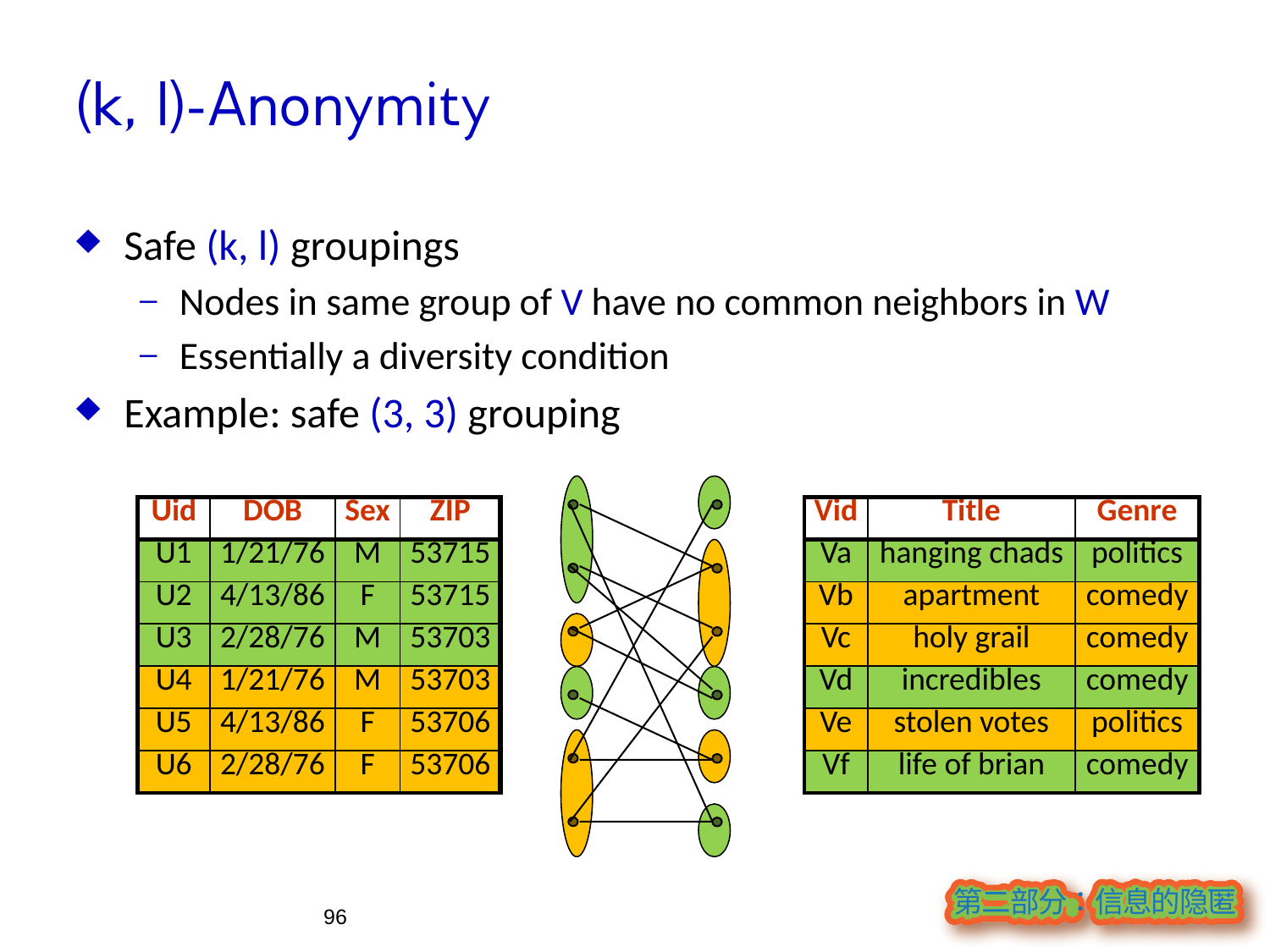

(k, l)-Anonymity
Safe (k, l) groupings
Nodes in same group of V have no common neighbors in W
Essentially a diversity condition
Example: safe (3, 3) grouping

| Uid | DOB | Sex | ZIP |
| --- | --- | --- | --- |
| U1 | 1/21/76 | M | 53715 |
| U2 | 4/13/86 | F | 53715 |
| U3 | 2/28/76 | M | 53703 |
| U4 | 1/21/76 | M | 53703 |
| U5 | 4/13/86 | F | 53706 |
| U6 | 2/28/76 | F | 53706 |
| Vid | Title | Genre |
| --- | --- | --- |
| Va | hanging chads | politics |
| Vb | apartment | comedy |
| Vc | holy grail | comedy |
| Vd | incredibles | comedy |
| Ve | stolen votes | politics |
| Vf | life of brian | comedy |

96